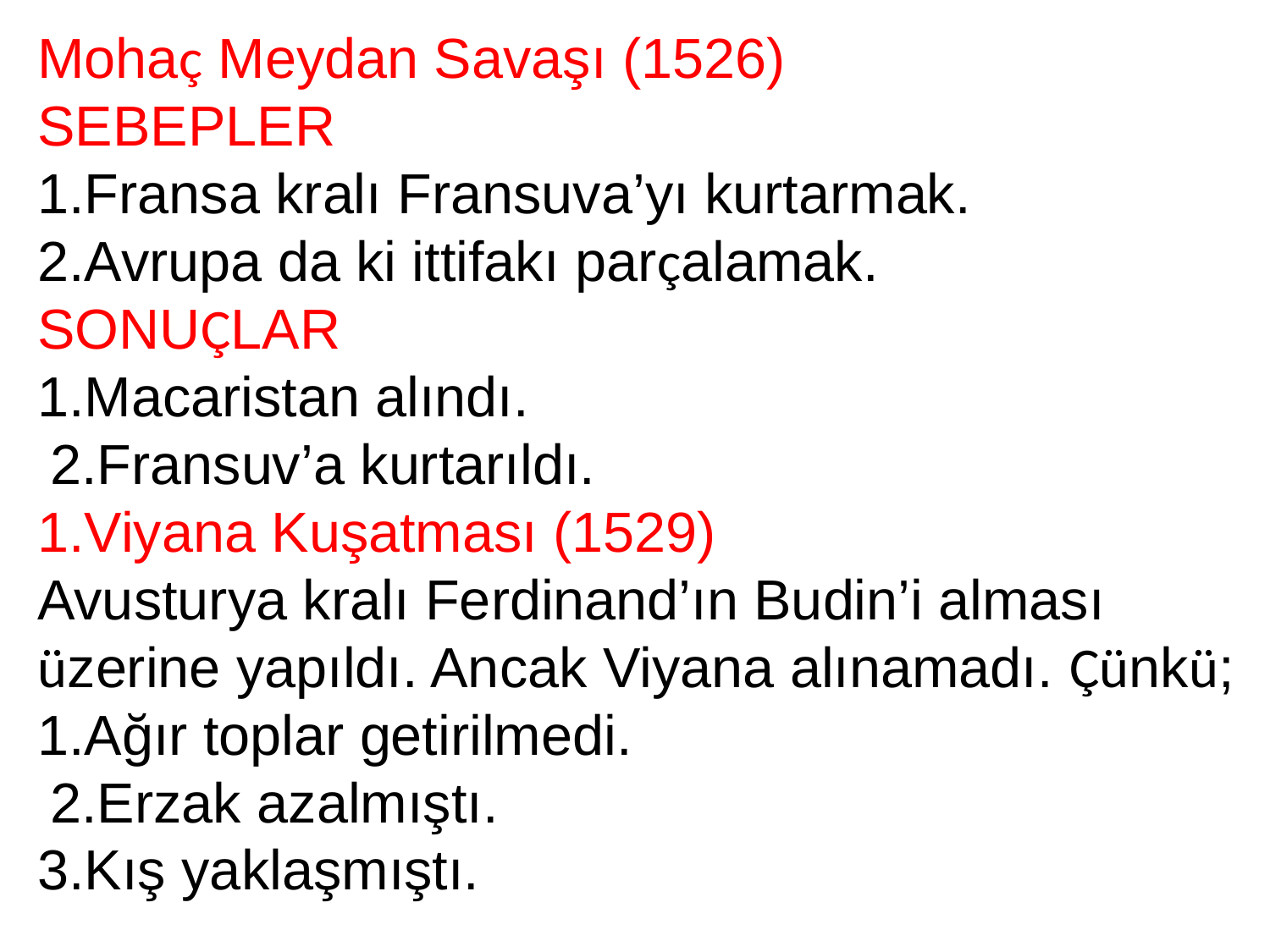

Mohaç Meydan Savaşı (1526)
SEBEPLER
1.Fransa kralı Fransuva’yı kurtarmak.
2.Avrupa da ki ittifakı parçalamak.
SONUÇLAR
1.Macaristan alındı.
 2.Fransuv’a kurtarıldı.
1.Viyana Kuşatması (1529)
Avusturya kralı Ferdinand’ın Budin’i alması üzerine yapıldı. Ancak Viyana alınamadı. Çünkü;
1.Ağır toplar getirilmedi.
 2.Erzak azalmıştı.
3.Kış yaklaşmıştı.